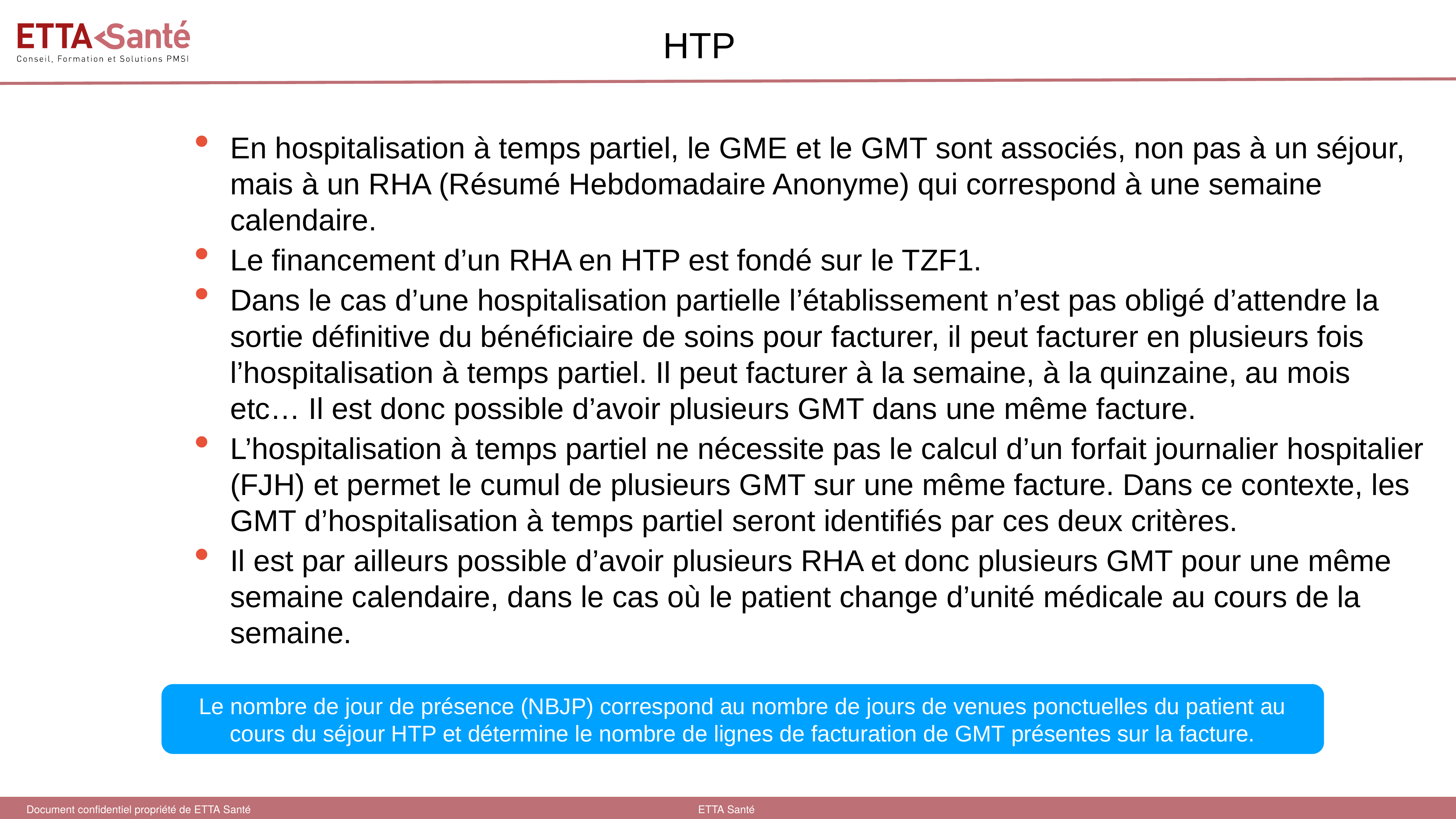

# HTP
En hospitalisation à temps partiel, le GME et le GMT sont associés, non pas à un séjour, mais à un RHA (Résumé Hebdomadaire Anonyme) qui correspond à une semaine calendaire.
Le financement d’un RHA en HTP est fondé sur le TZF1.
Dans le cas d’une hospitalisation partielle l’établissement n’est pas obligé d’attendre la sortie définitive du bénéficiaire de soins pour facturer, il peut facturer en plusieurs fois l’hospitalisation à temps partiel. Il peut facturer à la semaine, à la quinzaine, au mois etc… Il est donc possible d’avoir plusieurs GMT dans une même facture.
L’hospitalisation à temps partiel ne nécessite pas le calcul d’un forfait journalier hospitalier (FJH) et permet le cumul de plusieurs GMT sur une même facture. Dans ce contexte, les GMT d’hospitalisation à temps partiel seront identifiés par ces deux critères.
Il est par ailleurs possible d’avoir plusieurs RHA et donc plusieurs GMT pour une même semaine calendaire, dans le cas où le patient change d’unité médicale au cours de la semaine.
Le nombre de jour de présence (NBJP) correspond au nombre de jours de venues ponctuelles du patient au cours du séjour HTP et détermine le nombre de lignes de facturation de GMT présentes sur la facture.